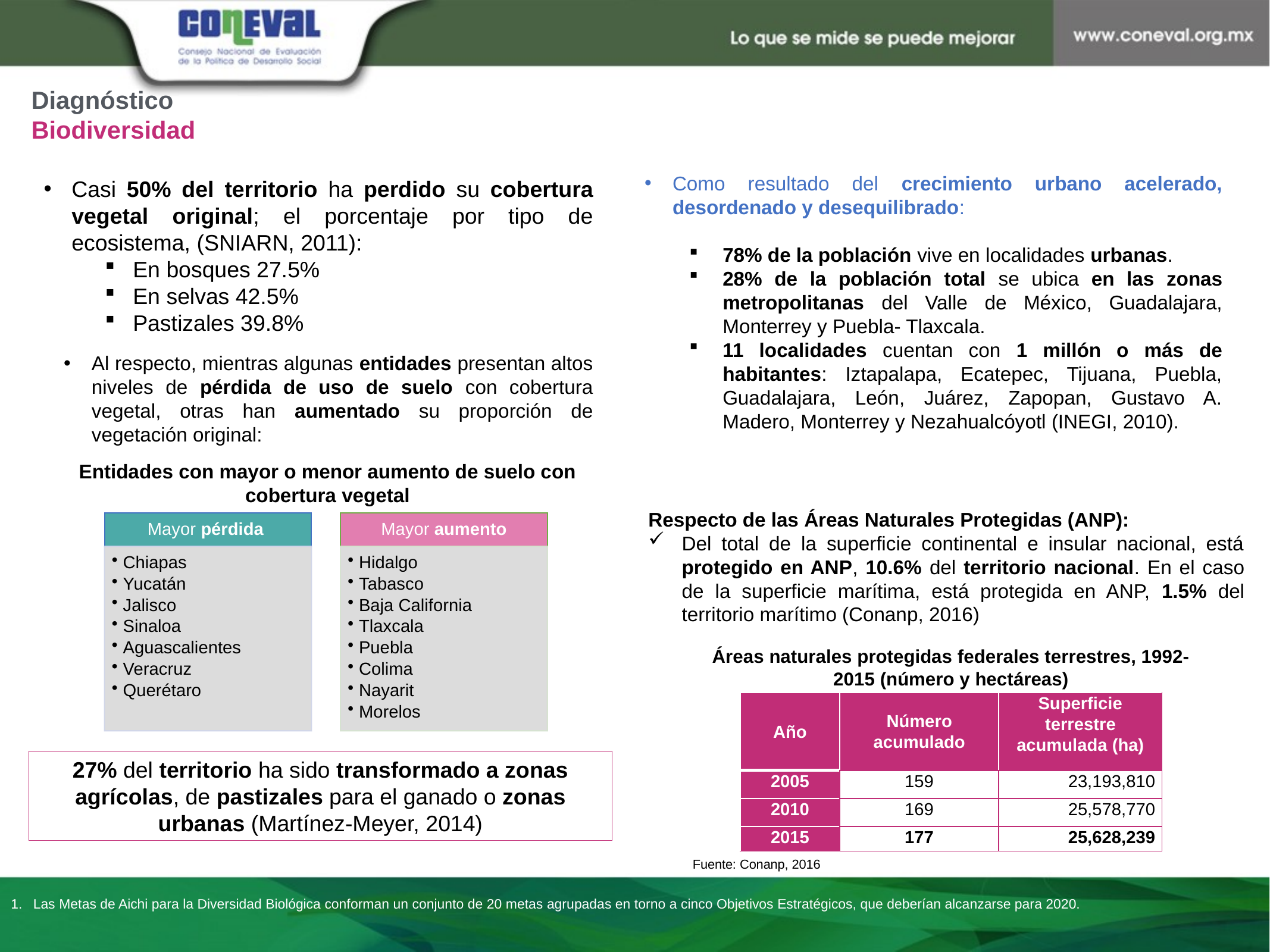

Diagnóstico
Biodiversidad
Como resultado del crecimiento urbano acelerado, desordenado y desequilibrado:

78% de la población vive en localidades urbanas.
28% de la población total se ubica en las zonas metropolitanas del Valle de México, Guadalajara, Monterrey y Puebla- Tlaxcala.
11 localidades cuentan con 1 millón o más de habitantes: Iztapalapa, Ecatepec, Tijuana, Puebla, Guadalajara, León, Juárez, Zapopan, Gustavo A. Madero, Monterrey y Nezahualcóyotl (INEGI, 2010).
Casi 50% del territorio ha perdido su cobertura vegetal original; el porcentaje por tipo de ecosistema, (SNIARN, 2011):
En bosques 27.5%
En selvas 42.5%
Pastizales 39.8%
Al respecto, mientras algunas entidades presentan altos niveles de pérdida de uso de suelo con cobertura vegetal, otras han aumentado su proporción de vegetación original:
Entidades con mayor o menor aumento de suelo con cobertura vegetal
Respecto de las Áreas Naturales Protegidas (ANP):
Del total de la superficie continental e insular nacional, está protegido en ANP, 10.6% del territorio nacional. En el caso de la superficie marítima, está protegida en ANP, 1.5% del territorio marítimo (Conanp, 2016)
Mayor pérdida
Chiapas
Yucatán
Jalisco
Sinaloa
Aguascalientes
Veracruz
Querétaro
Mayor aumento
Hidalgo
Tabasco
Baja California
Tlaxcala
Puebla
Colima
Nayarit
Morelos
Áreas naturales protegidas federales terrestres, 1992-2015 (número y hectáreas)
| Año | Número acumulado | Superficie terrestre acumulada (ha) |
| --- | --- | --- |
| 2005 | 159 | 23,193,810 |
| 2010 | 169 | 25,578,770 |
| 2015 | 177 | 25,628,239 |
27% del territorio ha sido transformado a zonas agrícolas, de pastizales para el ganado o zonas urbanas (Martínez-Meyer, 2014)
Fuente: Conanp, 2016
Las Metas de Aichi para la Diversidad Biológica conforman un conjunto de 20 metas agrupadas en torno a cinco Objetivos Estratégicos, que deberían alcanzarse para 2020.